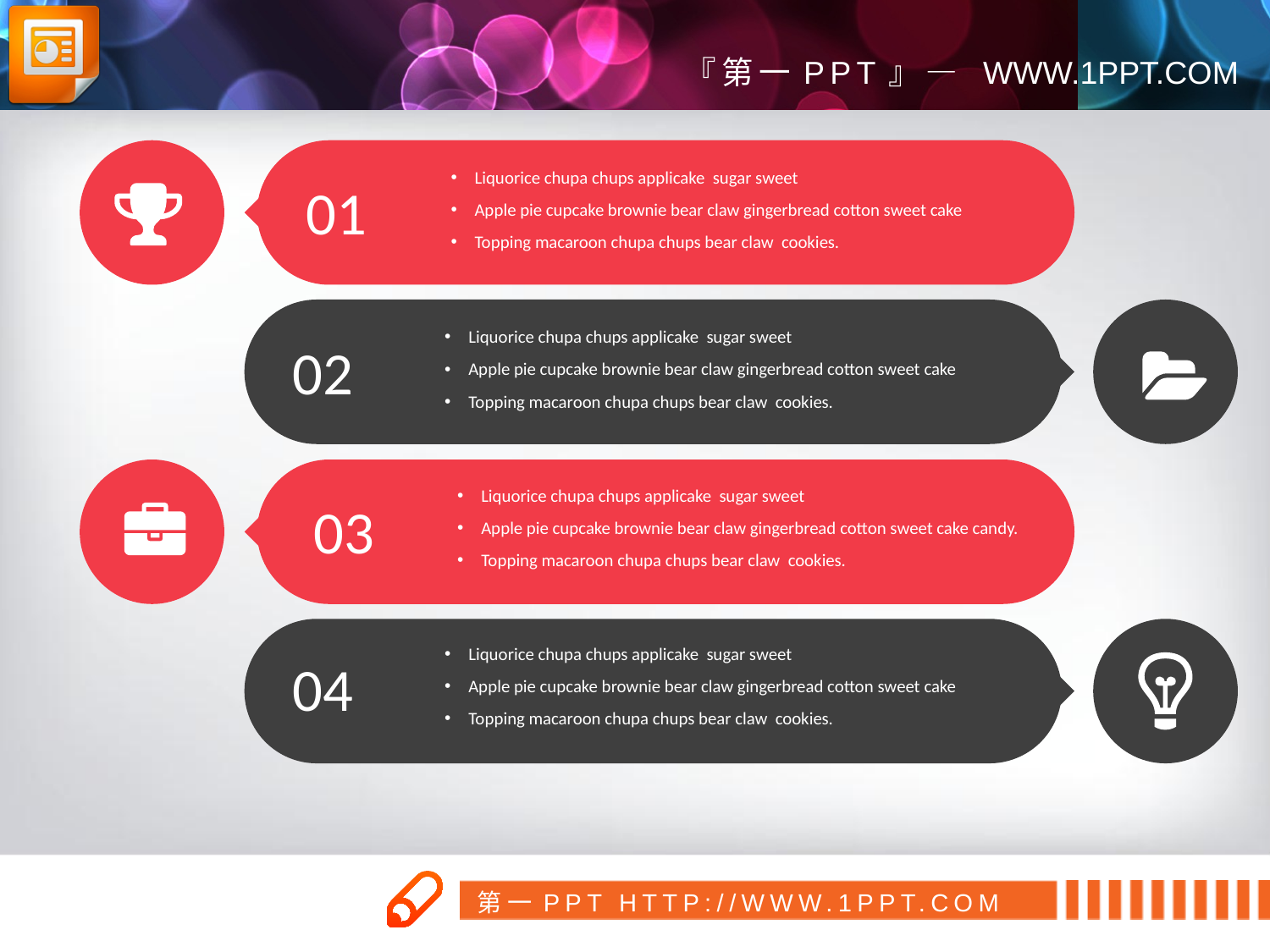

Liquorice chupa chups applicake  sugar sweet
Apple pie cupcake brownie bear claw gingerbread cotton sweet cake
Topping macaroon chupa chups bear claw  cookies.

01

Liquorice chupa chups applicake  sugar sweet
Apple pie cupcake brownie bear claw gingerbread cotton sweet cake
Topping macaroon chupa chups bear claw  cookies.
02

Liquorice chupa chups applicake  sugar sweet
Apple pie cupcake brownie bear claw gingerbread cotton sweet cake candy.
Topping macaroon chupa chups bear claw  cookies.

03

Liquorice chupa chups applicake  sugar sweet
Apple pie cupcake brownie bear claw gingerbread cotton sweet cake
Topping macaroon chupa chups bear claw  cookies.

04